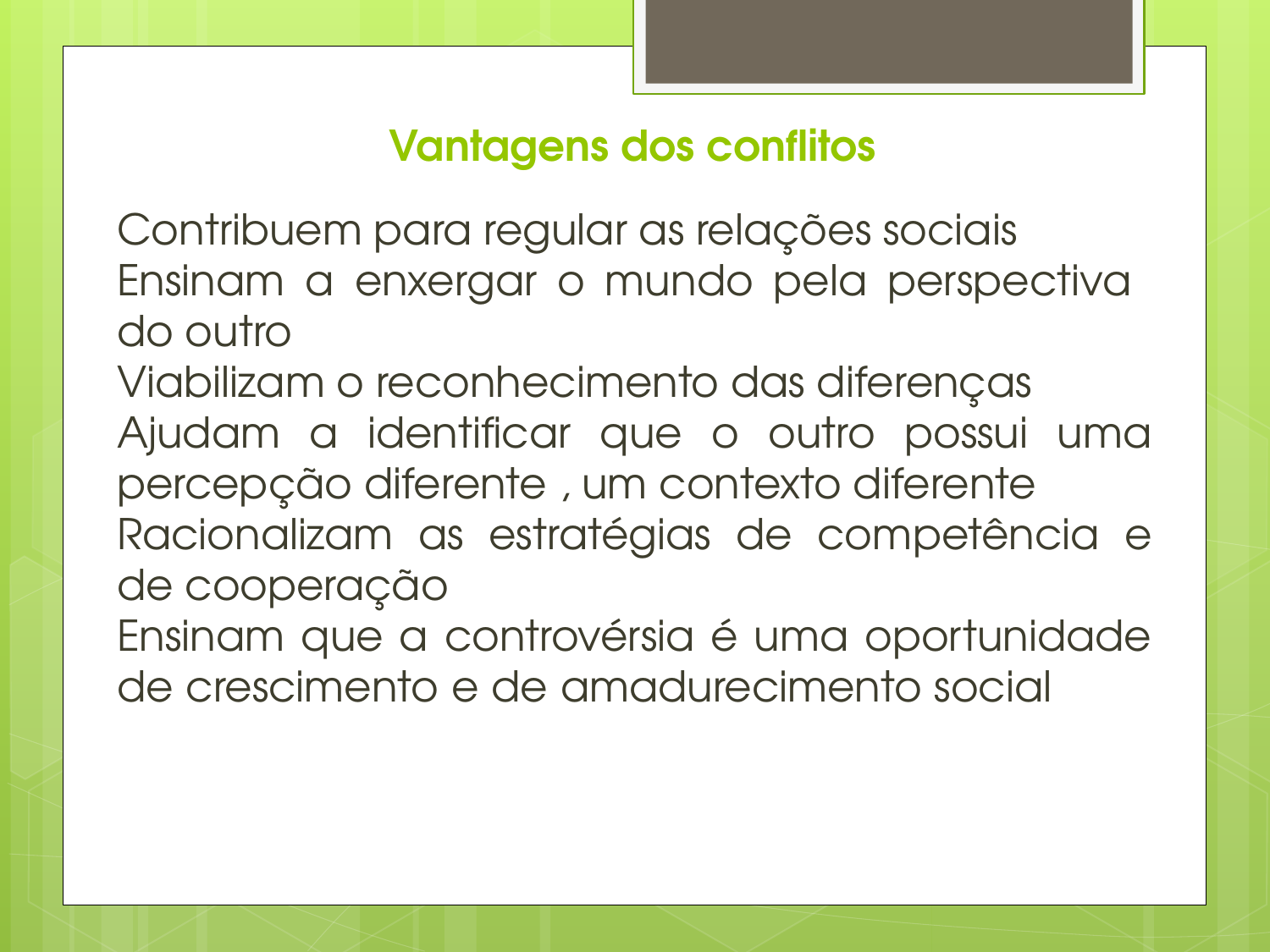

# Vantagens dos conflitos
Contribuem para regular as relações sociais
Ensinam a enxergar o mundo pela perspectiva  do outro
Viabilizam o reconhecimento das diferenças
Ajudam a identificar que o outro possui uma percepção diferente , um contexto diferente
Racionalizam as estratégias de competência e de cooperação
Ensinam que a controvérsia é uma oportunidade de crescimento e de amadurecimento social